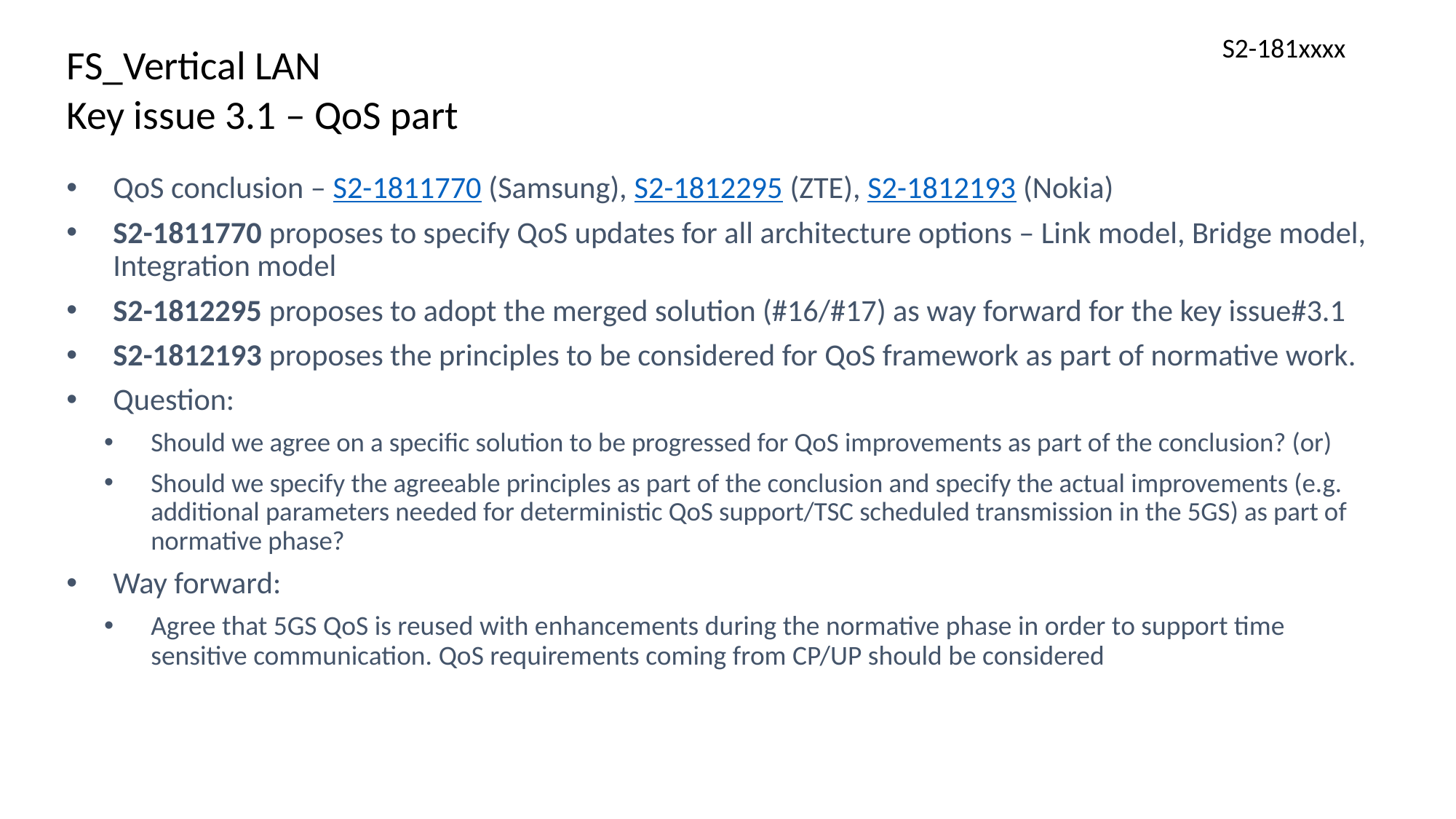

S2-181xxxx
FS_Vertical LAN
Key issue 3.1 – QoS part
QoS conclusion – S2-1811770 (Samsung), S2-1812295 (ZTE), S2-1812193 (Nokia)
S2-1811770 proposes to specify QoS updates for all architecture options – Link model, Bridge model, Integration model
S2-1812295 proposes to adopt the merged solution (#16/#17) as way forward for the key issue#3.1
S2-1812193 proposes the principles to be considered for QoS framework as part of normative work.
Question:
Should we agree on a specific solution to be progressed for QoS improvements as part of the conclusion? (or)
Should we specify the agreeable principles as part of the conclusion and specify the actual improvements (e.g. additional parameters needed for deterministic QoS support/TSC scheduled transmission in the 5GS) as part of normative phase?
Way forward:
Agree that 5GS QoS is reused with enhancements during the normative phase in order to support time sensitive communication. QoS requirements coming from CP/UP should be considered